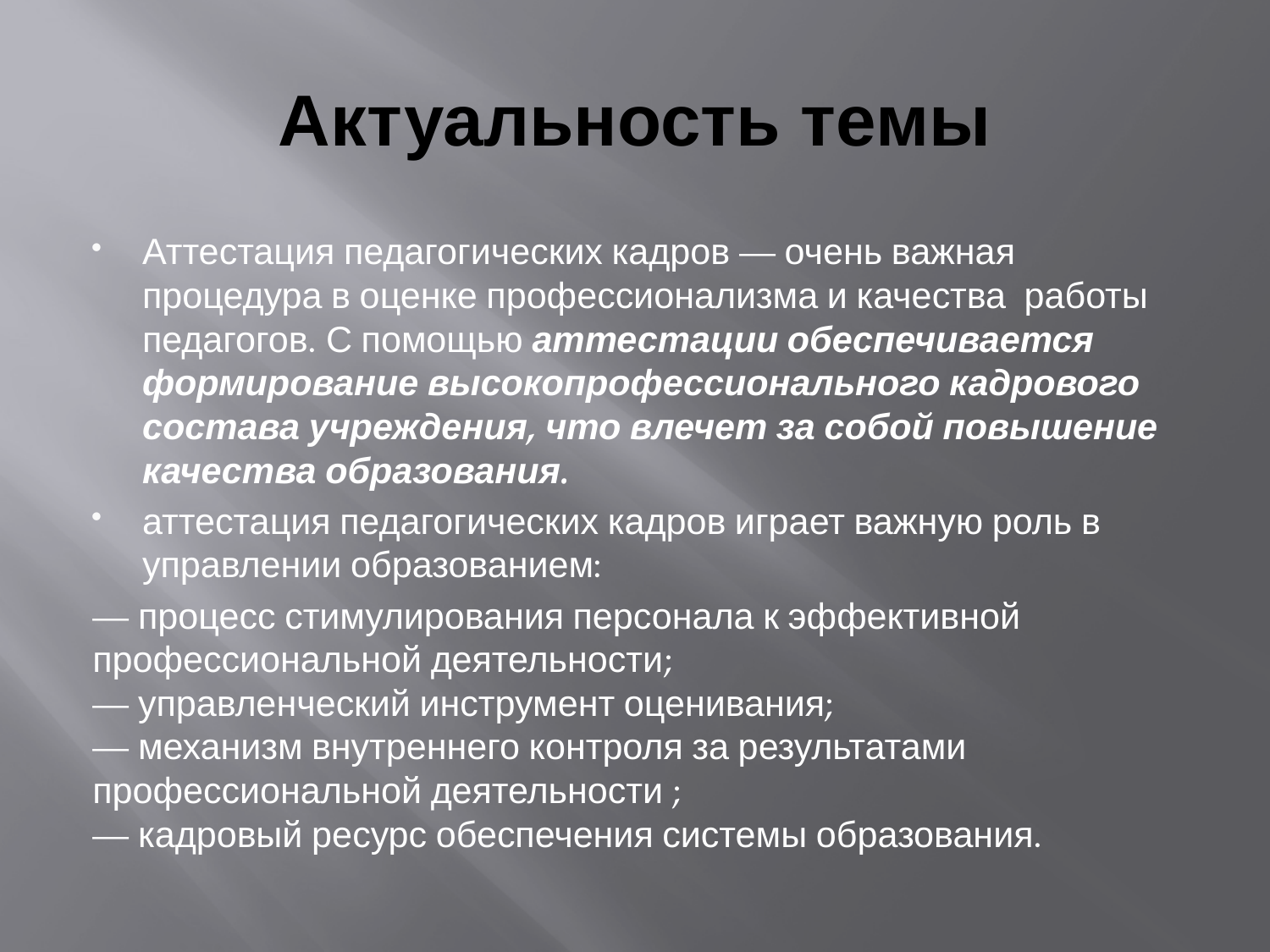

# Актуальность темы
Аттестация педагогических кадров — очень важная процедура в оценке профессионализма и качества  работы педагогов. С помощью аттестации обеспечивается формирование высокопрофессионального кадрового состава учреждения, что влечет за собой повышение качества образования.
аттестация педагогических кадров играет важную роль в управлении образованием:
— процесс стимулирования персонала к эффективной профессиональной деятельности;
— управленческий инструмент оценивания;
— механизм внутреннего контроля за результатами профессиональной деятельности ;
— кадровый ресурс обеспечения системы образования.